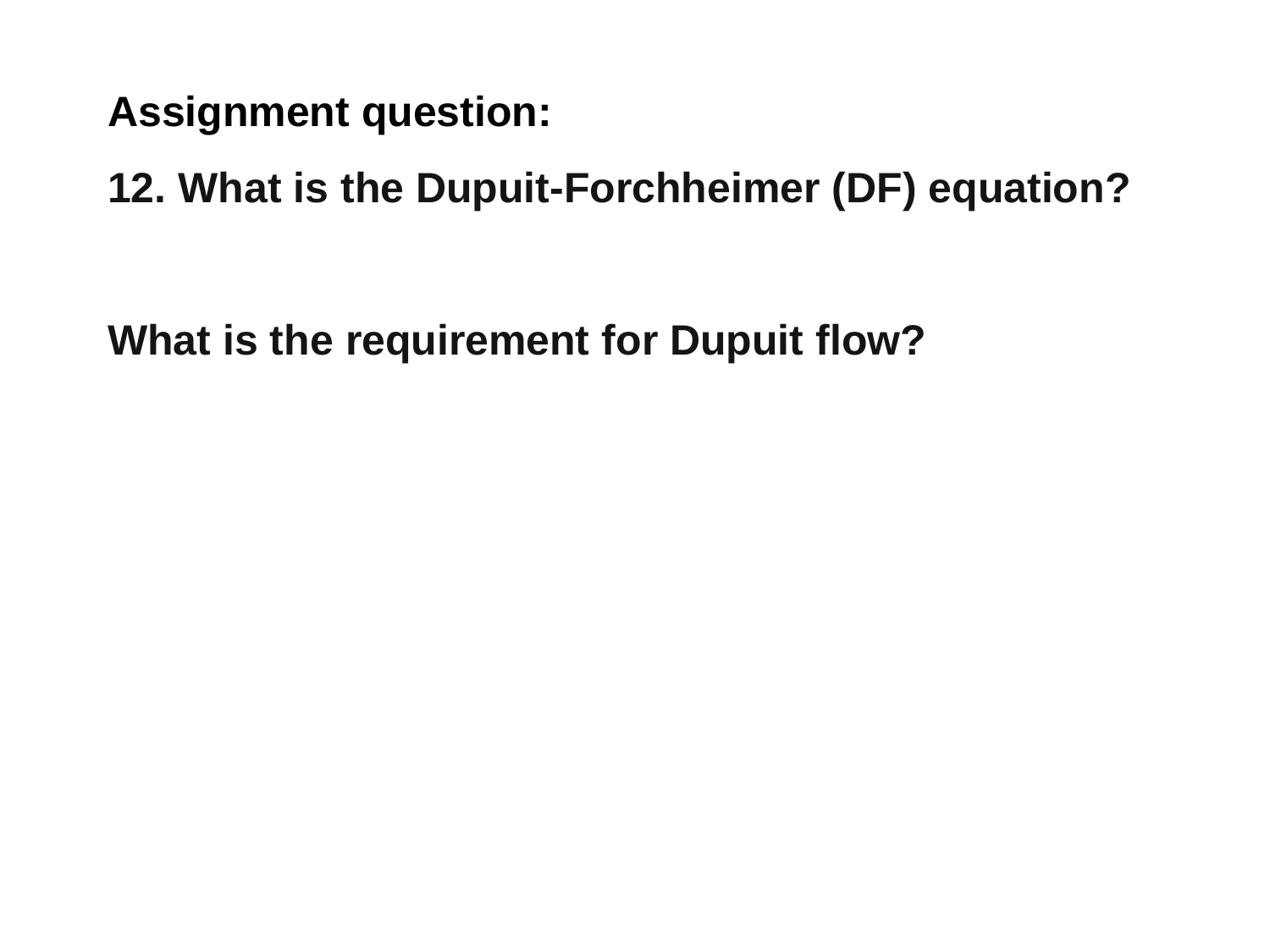

Assignment question:
12. What is the Dupuit-Forchheimer (DF) equation?

What is the requirement for Dupuit flow?